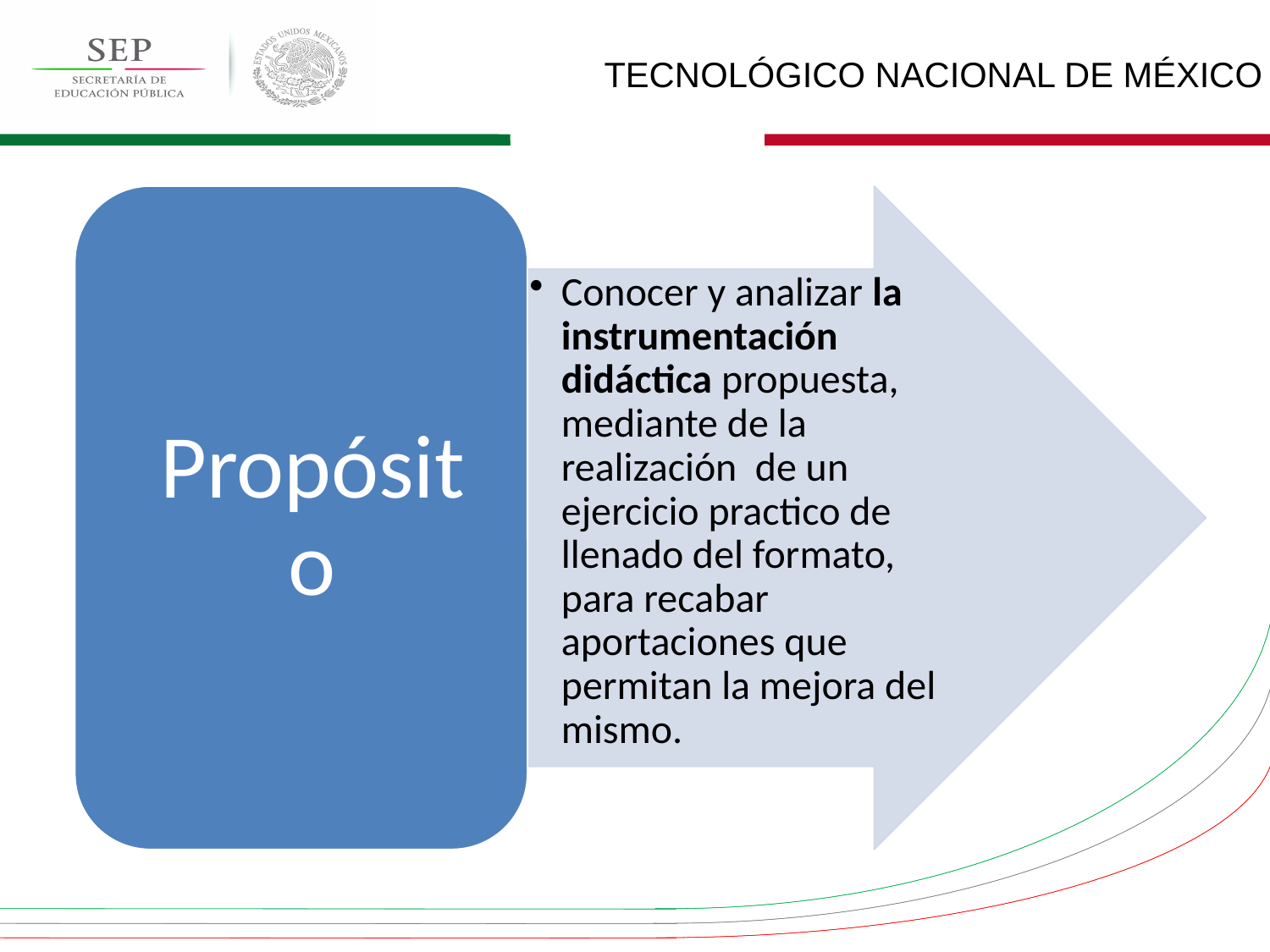

Conocer y analizar la instrumentación didáctica propuesta, mediante de la realización  de un ejercicio practico de llenado del formato, para recabar aportaciones que permitan la mejora del mismo.
Propósito